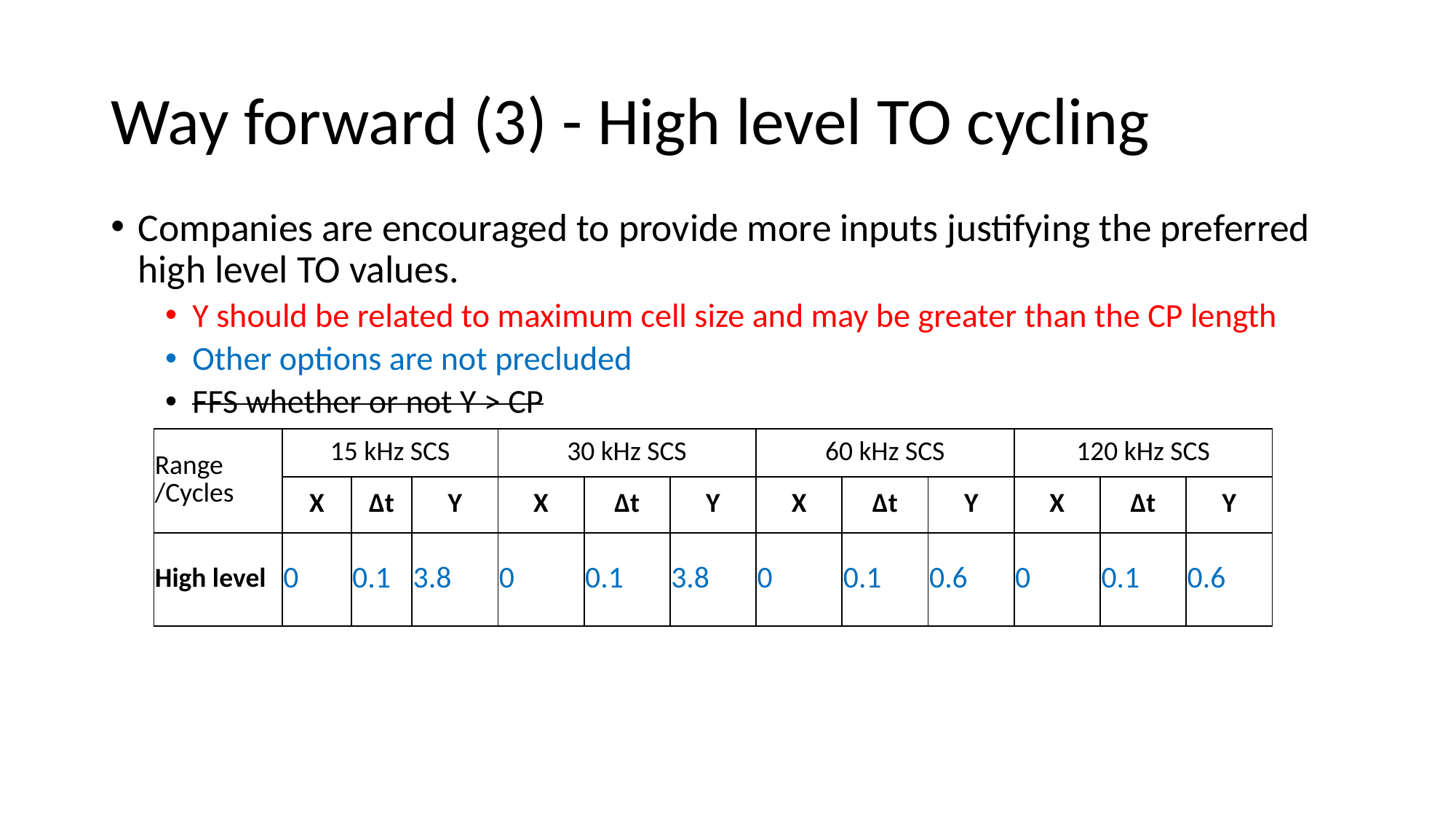

# Way forward (3) - High level TO cycling
Companies are encouraged to provide more inputs justifying the preferred high level TO values.
Y should be related to maximum cell size and may be greater than the CP length
Other options are not precluded
FFS whether or not Y > CP

| Range /Cycles | 15 kHz SCS |  |  | 30 kHz SCS |  |  | 60 kHz SCS |  |  | 120 kHz SCS |  |  |
| --- | --- | --- | --- | --- | --- | --- | --- | --- | --- | --- | --- | --- |
|  | X | ∆t | Y | X | ∆t | Y | X | ∆t | Y | X | ∆t | Y |
| High level | 0 | 0.1 | 3.8 | 0 | 0.1 | 3.8 | 0 | 0.1 | 0.6 | 0 | 0.1 | 0.6 |